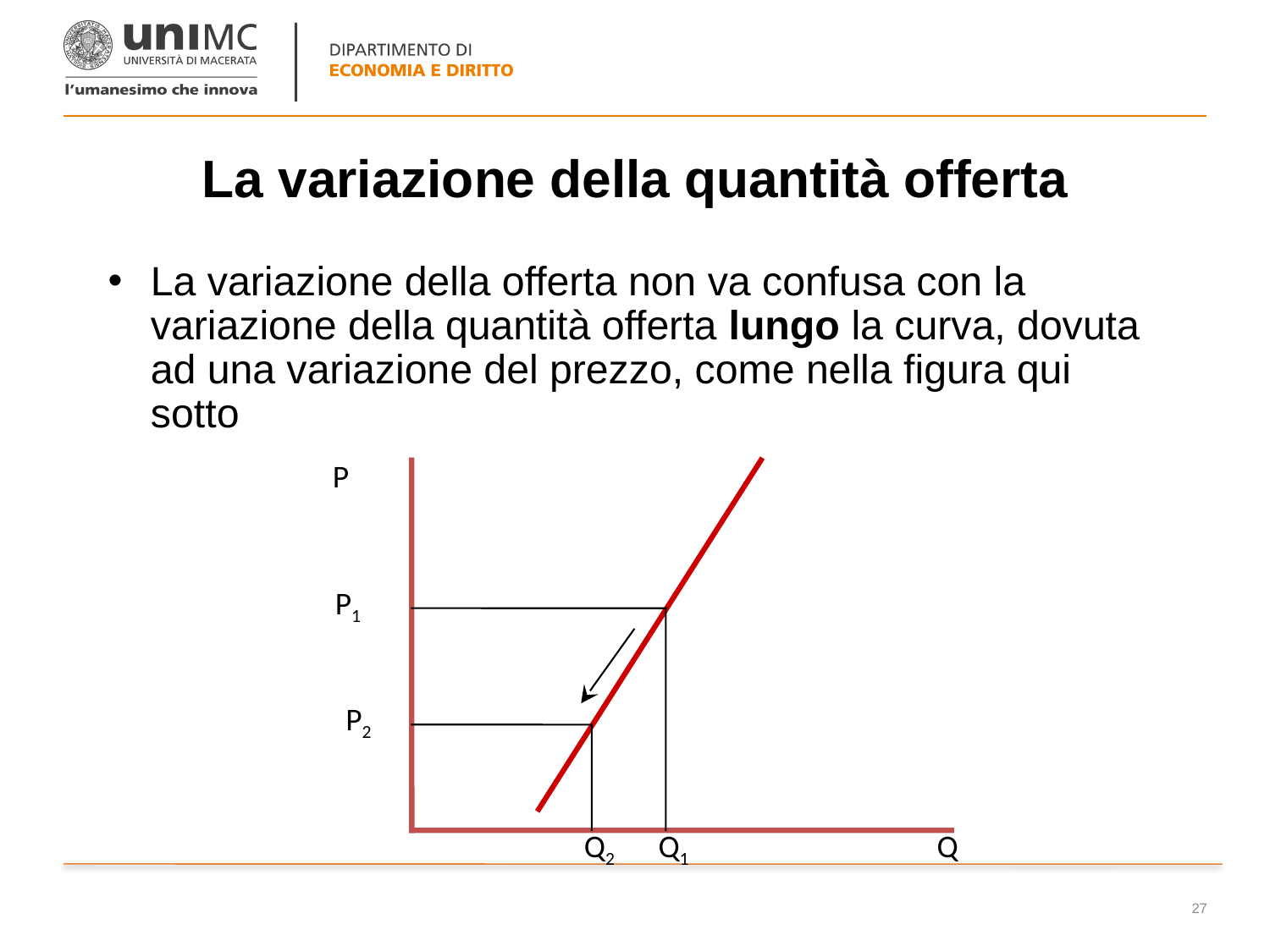

# La variazione della quantità offerta
La variazione della offerta non va confusa con la variazione della quantità offerta lungo la curva, dovuta ad una variazione del prezzo, come nella figura qui sotto
P

P1

P2

Q2
Q1
Q

27